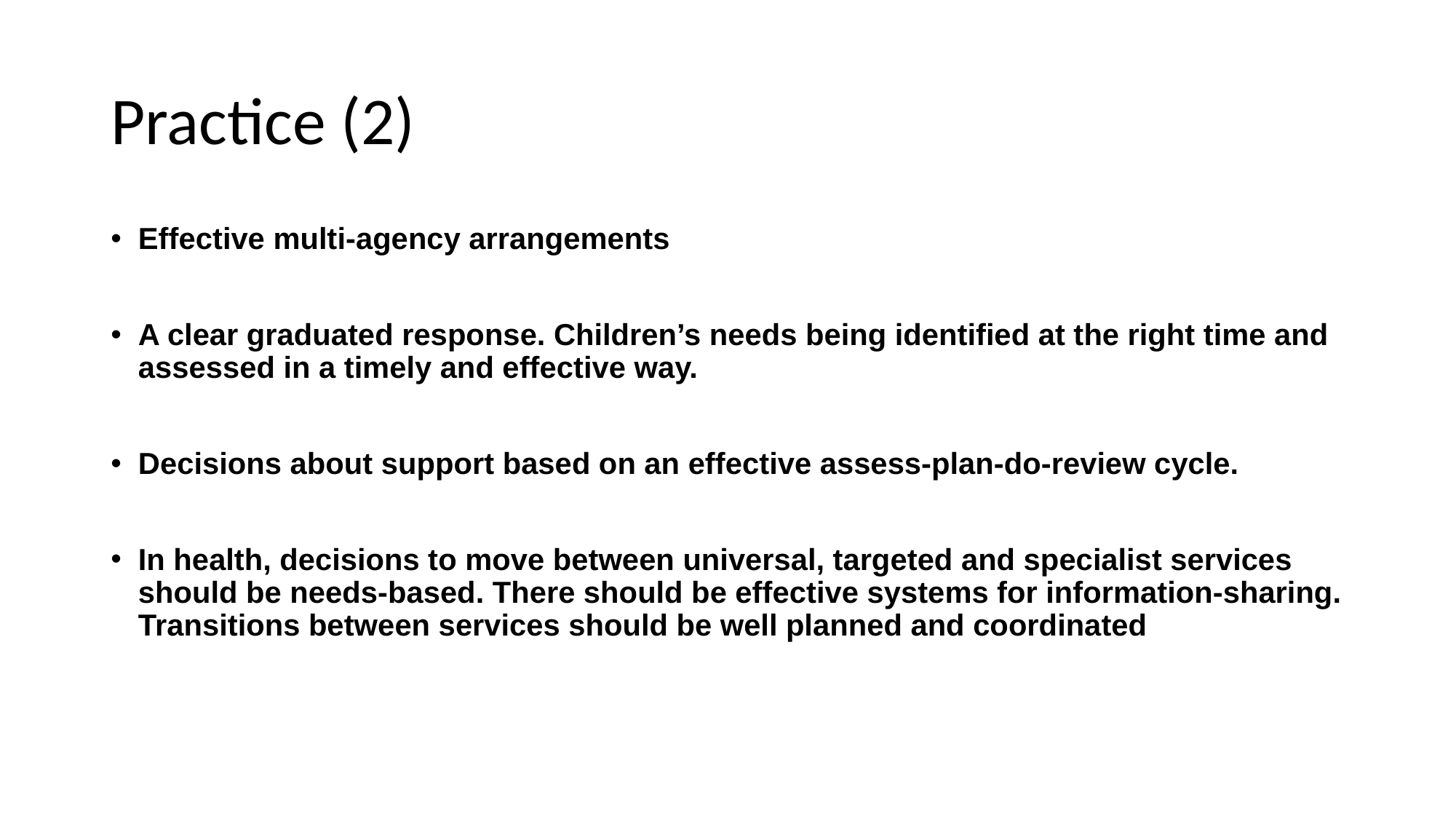

# Practice (2)
Effective multi-agency arrangements

A clear graduated response. Children’s needs being identified at the right time and assessed in a timely and effective way.

Decisions about support based on an effective assess-plan-do-review cycle.

In health, decisions to move between universal, targeted and specialist services should be needs-based. There should be effective systems for information-sharing. Transitions between services should be well planned and coordinated